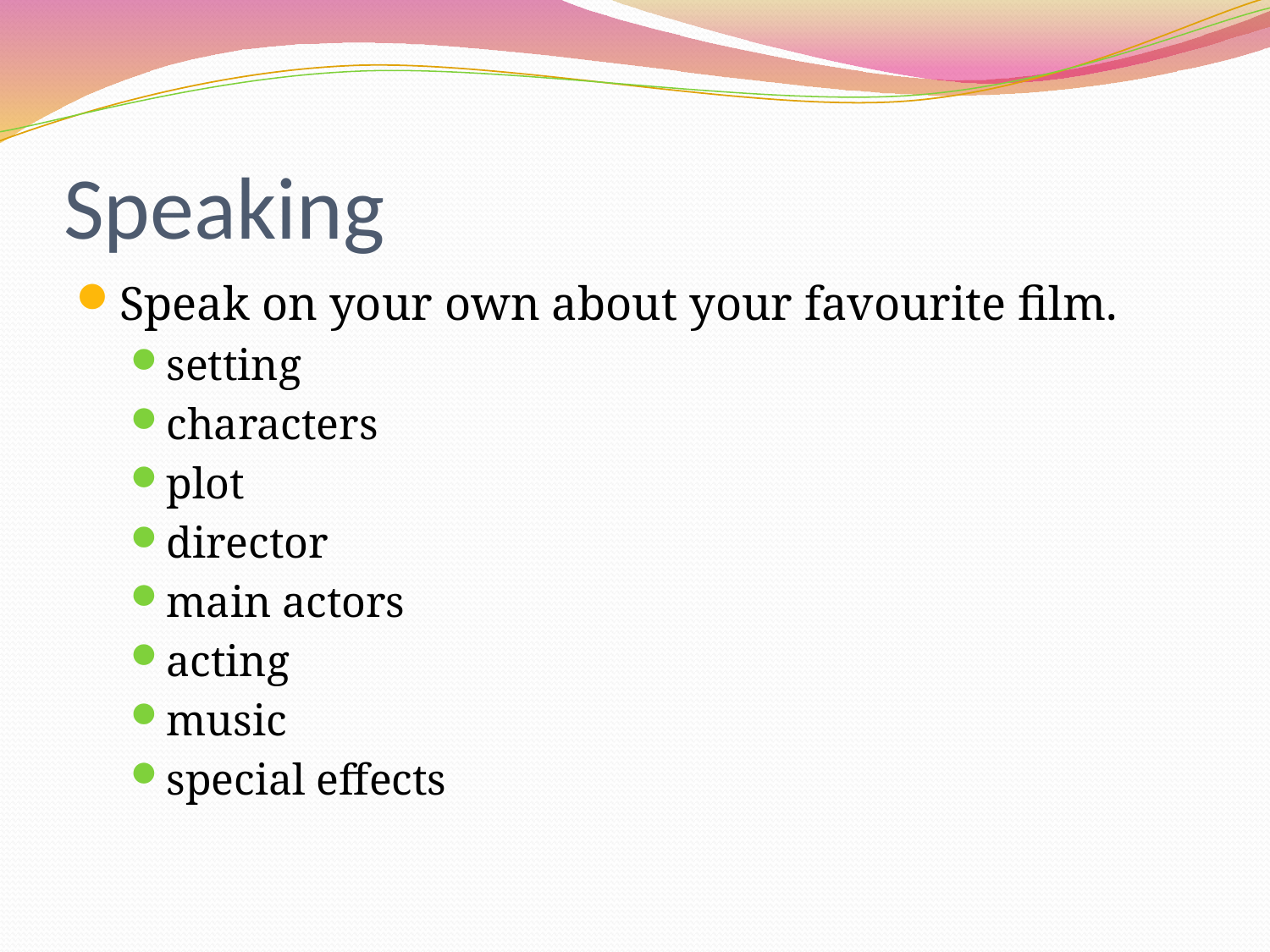

# Speaking
Speak on your own about your favourite film.
setting
characters
plot
director
main actors
acting
music
special effects